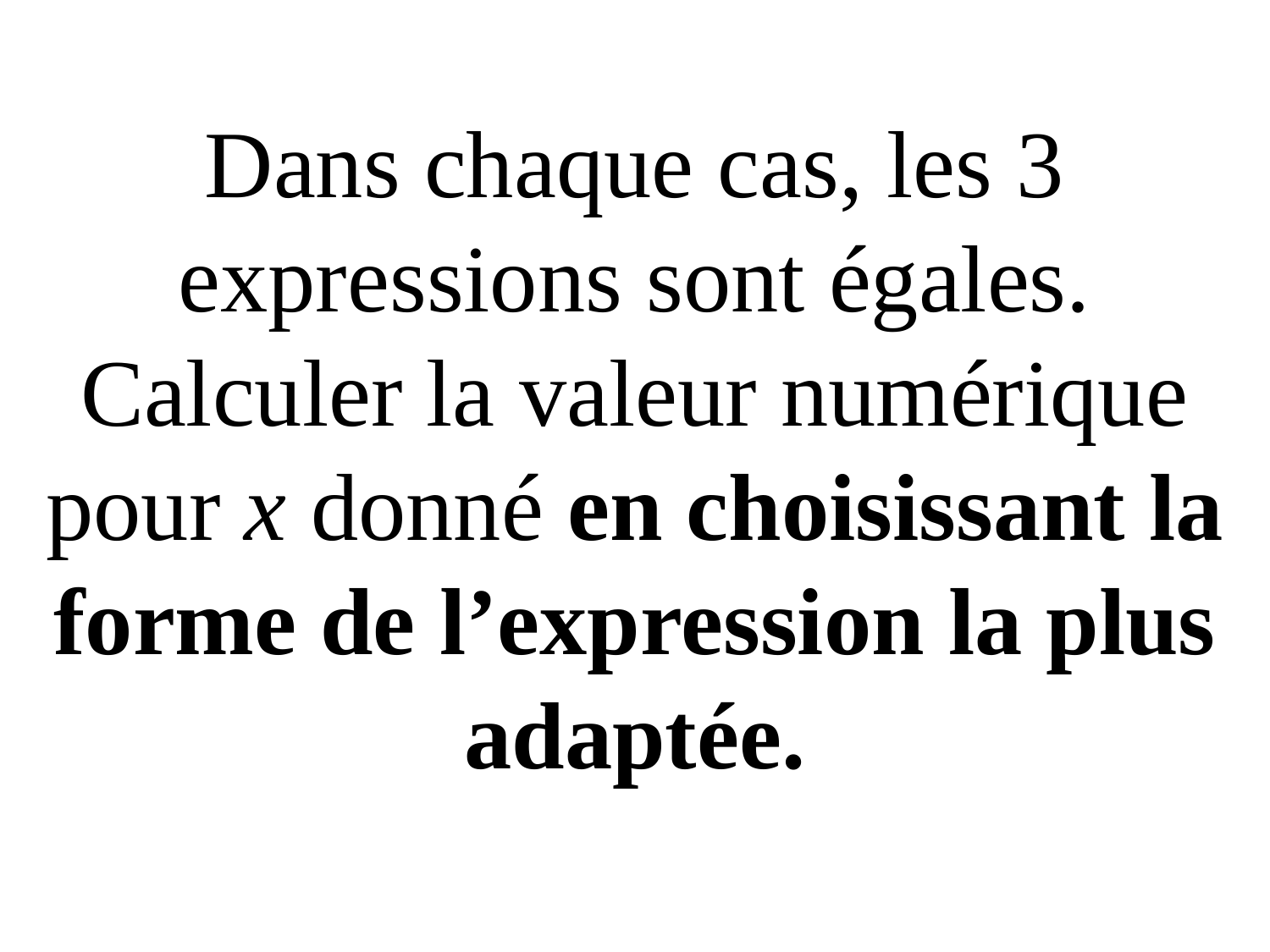

# Dans chaque cas, les 3 expressions sont égales. Calculer la valeur numérique pour x donné en choisissant la forme de l’expression la plus adaptée.